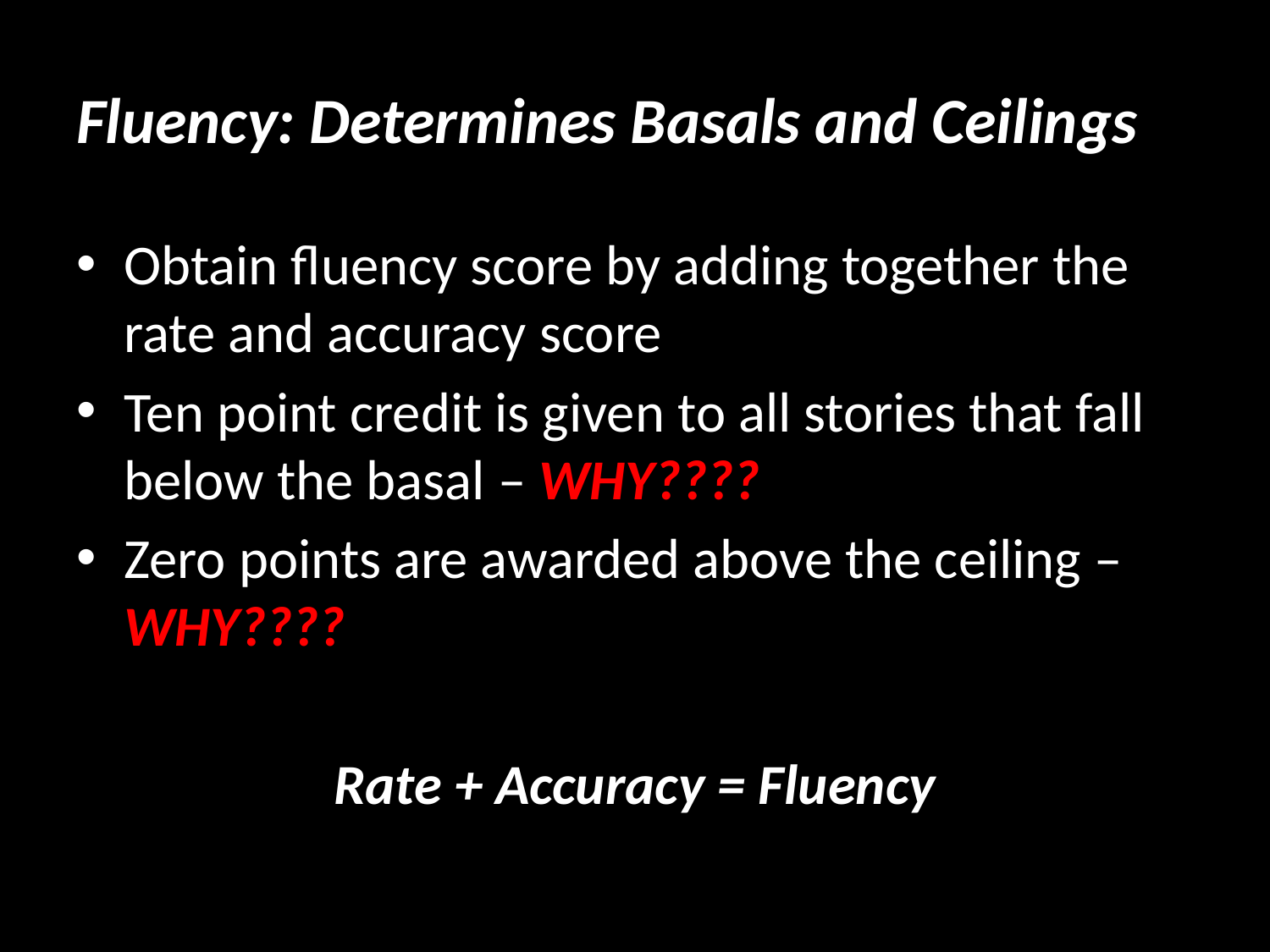

# Fluency: Determines Basals and Ceilings
Obtain fluency score by adding together the rate and accuracy score
Ten point credit is given to all stories that fall below the basal – WHY????
Zero points are awarded above the ceiling – WHY????

Rate + Accuracy = Fluency